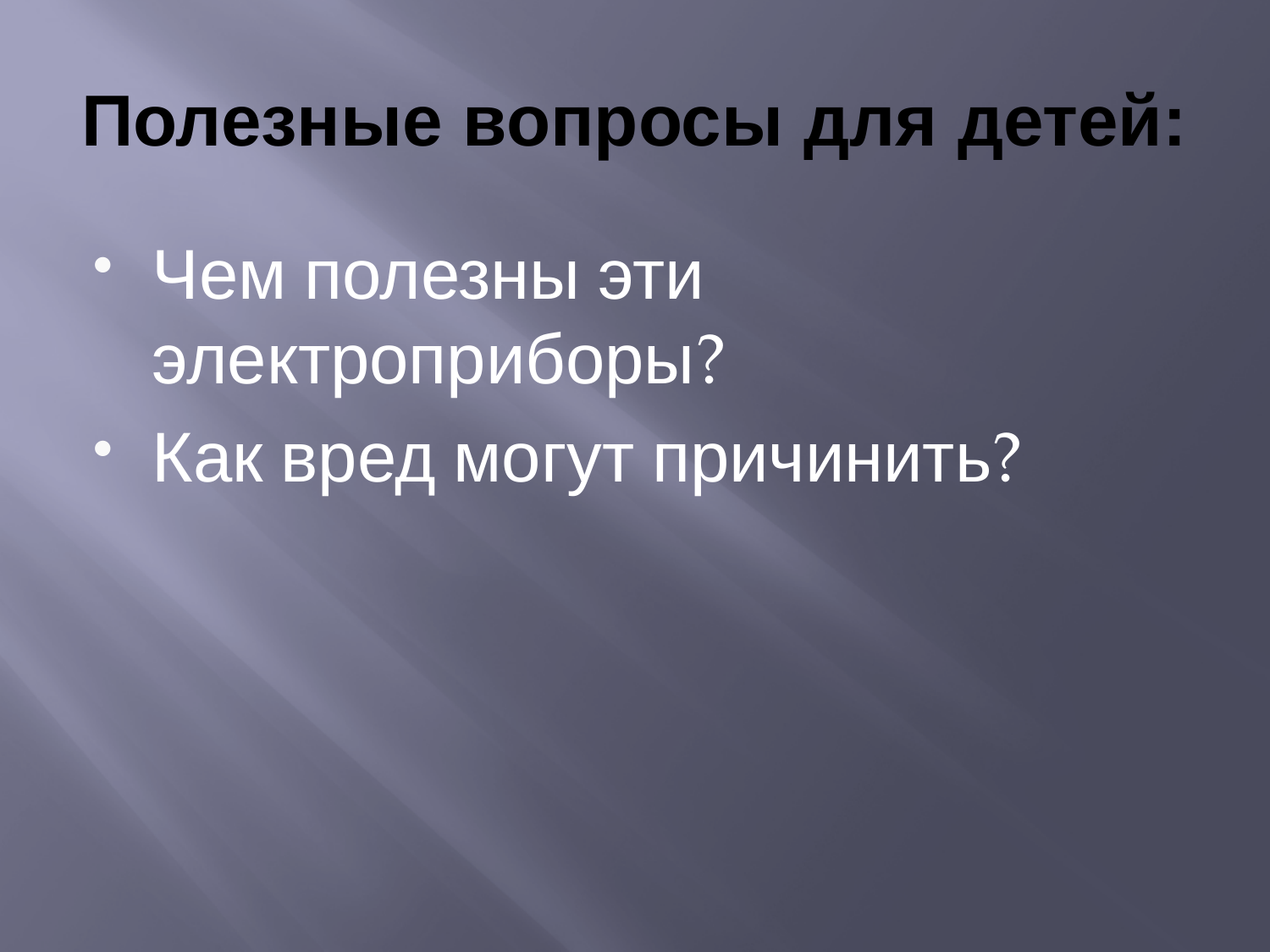

# Полезные вопросы для детей:
Чем полезны эти электроприборы?
Как вред могут причинить?